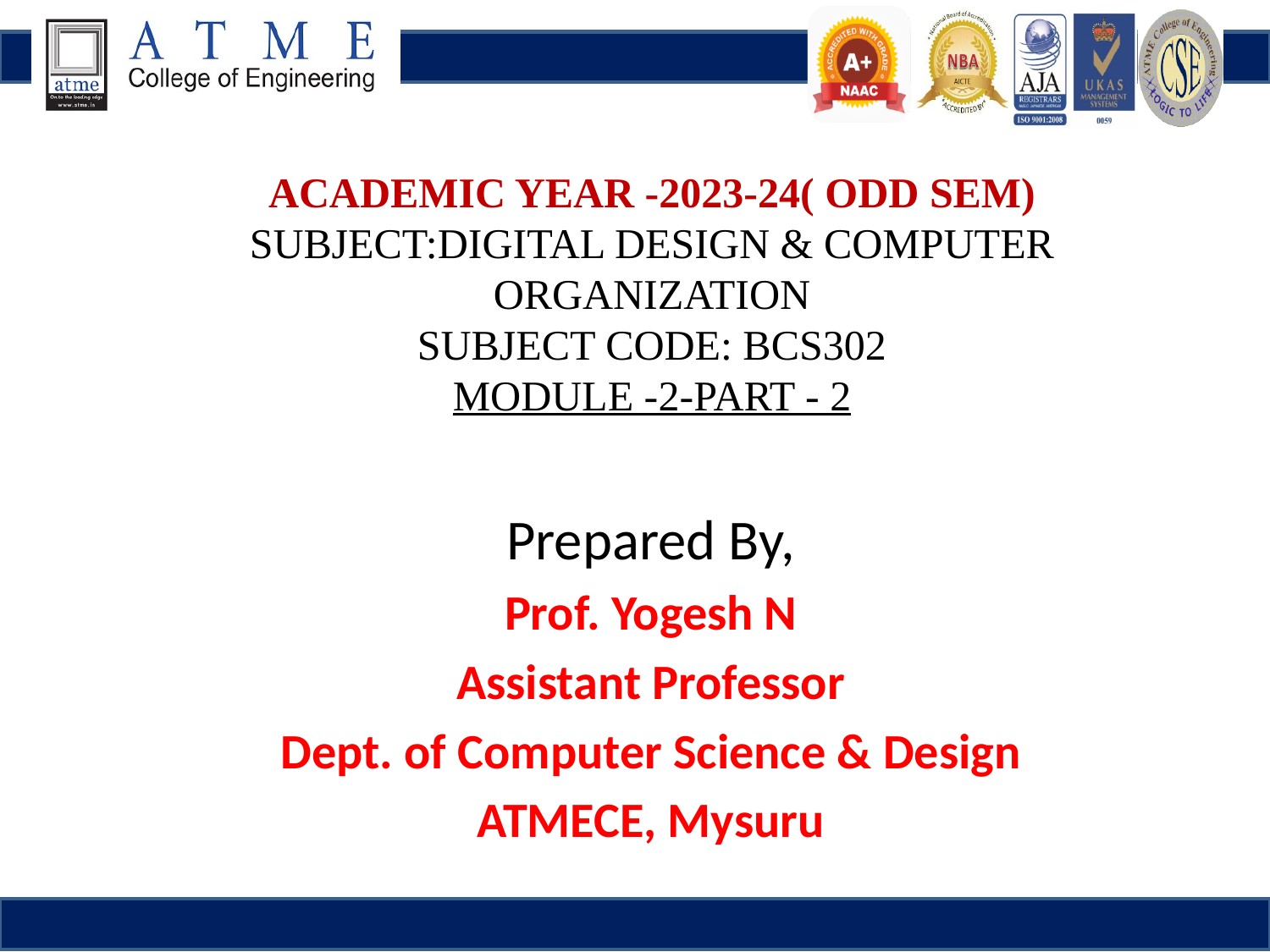

ACADEMIC YEAR -2023-24( ODD SEM)
SUBJECT:DIGITAL DESIGN & COMPUTER ORGANIZATION
SUBJECT CODE: BCS302
MODULE -2-PART - 2
Prepared By,
Prof. Yogesh N
Assistant Professor
Dept. of Computer Science & Design
ATMECE, Mysuru